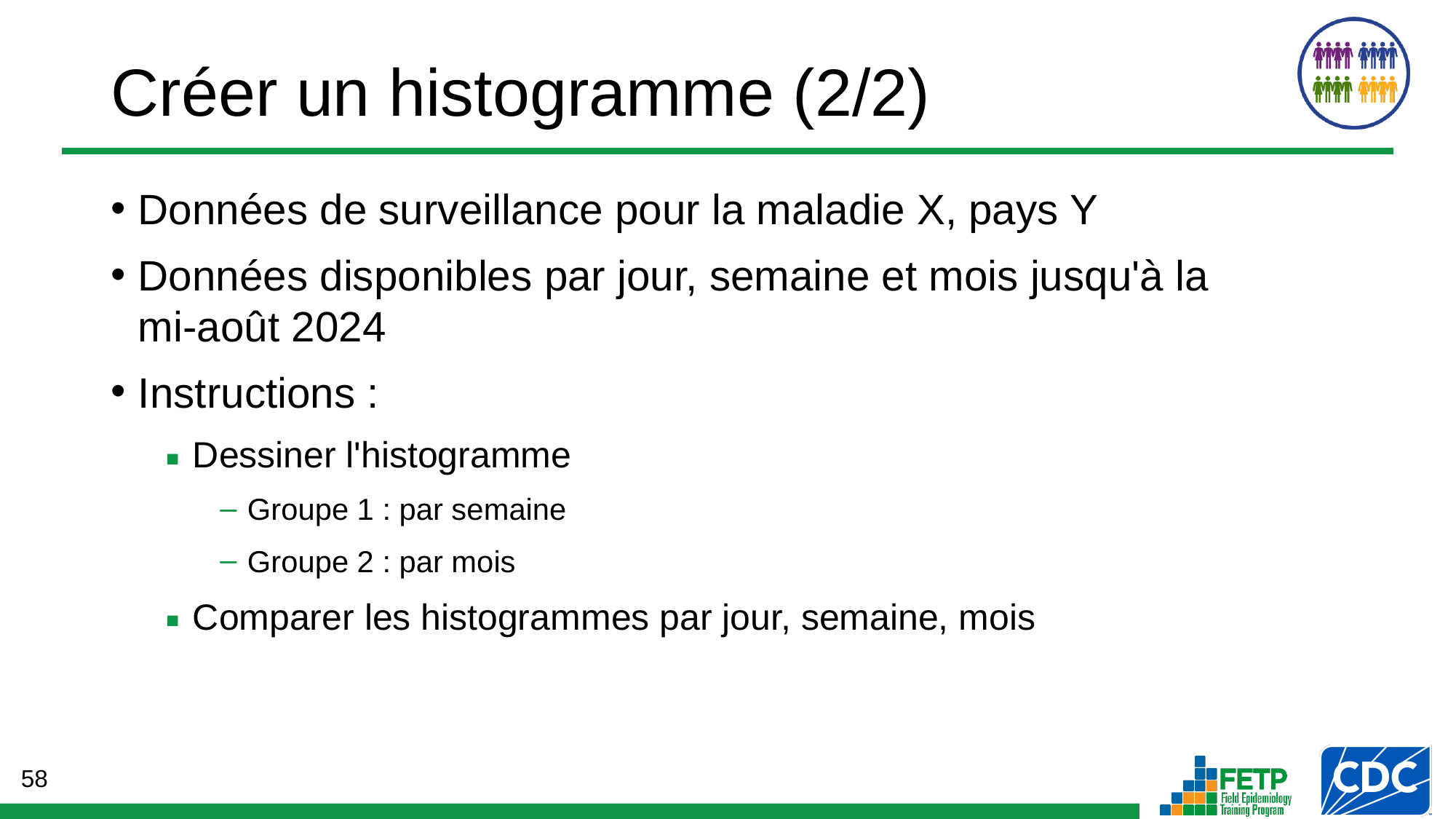

# Créer un histogramme (2/2)
Données de surveillance pour la maladie X, pays Y
Données disponibles par jour, semaine et mois jusqu'à la
mi-août 2024
Instructions :
Dessiner l'histogramme
Groupe 1 : par semaine
Groupe 2 : par mois
Comparer les histogrammes par jour, semaine, mois